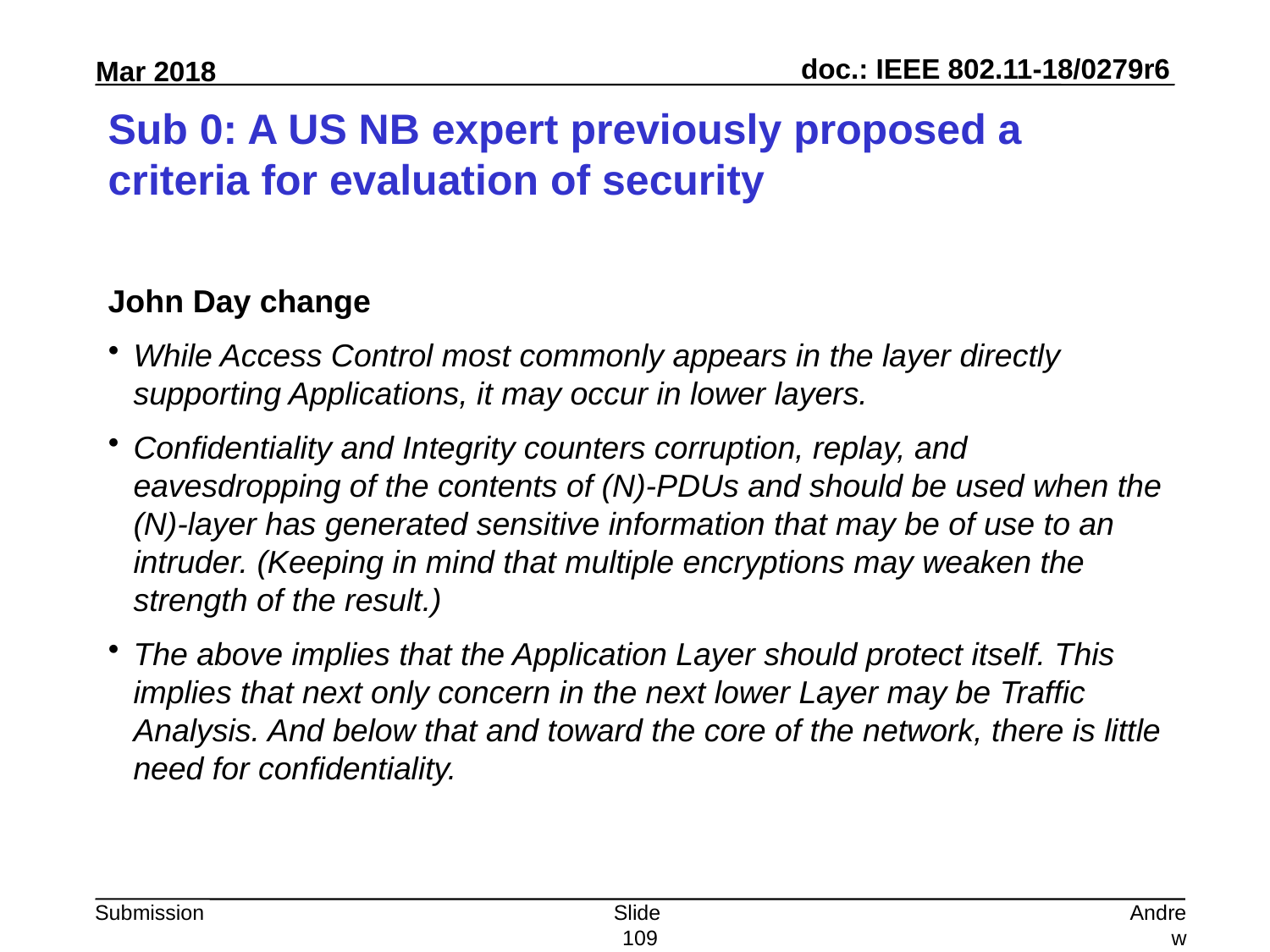

# Sub 0: A US NB expert previously proposed a criteria for evaluation of security
John Day change
While Access Control most commonly appears in the layer directly supporting Applications, it may occur in lower layers.
Confidentiality and Integrity counters corruption, replay, and eavesdropping of the contents of (N)-PDUs and should be used when the (N)-layer has generated sensitive information that may be of use to an intruder. (Keeping in mind that multiple encryptions may weaken the strength of the result.)
The above implies that the Application Layer should protect itself. This implies that next only concern in the next lower Layer may be Traffic Analysis. And below that and toward the core of the network, there is little need for confidentiality.

Slide 109
Andrew Myles, Cisco